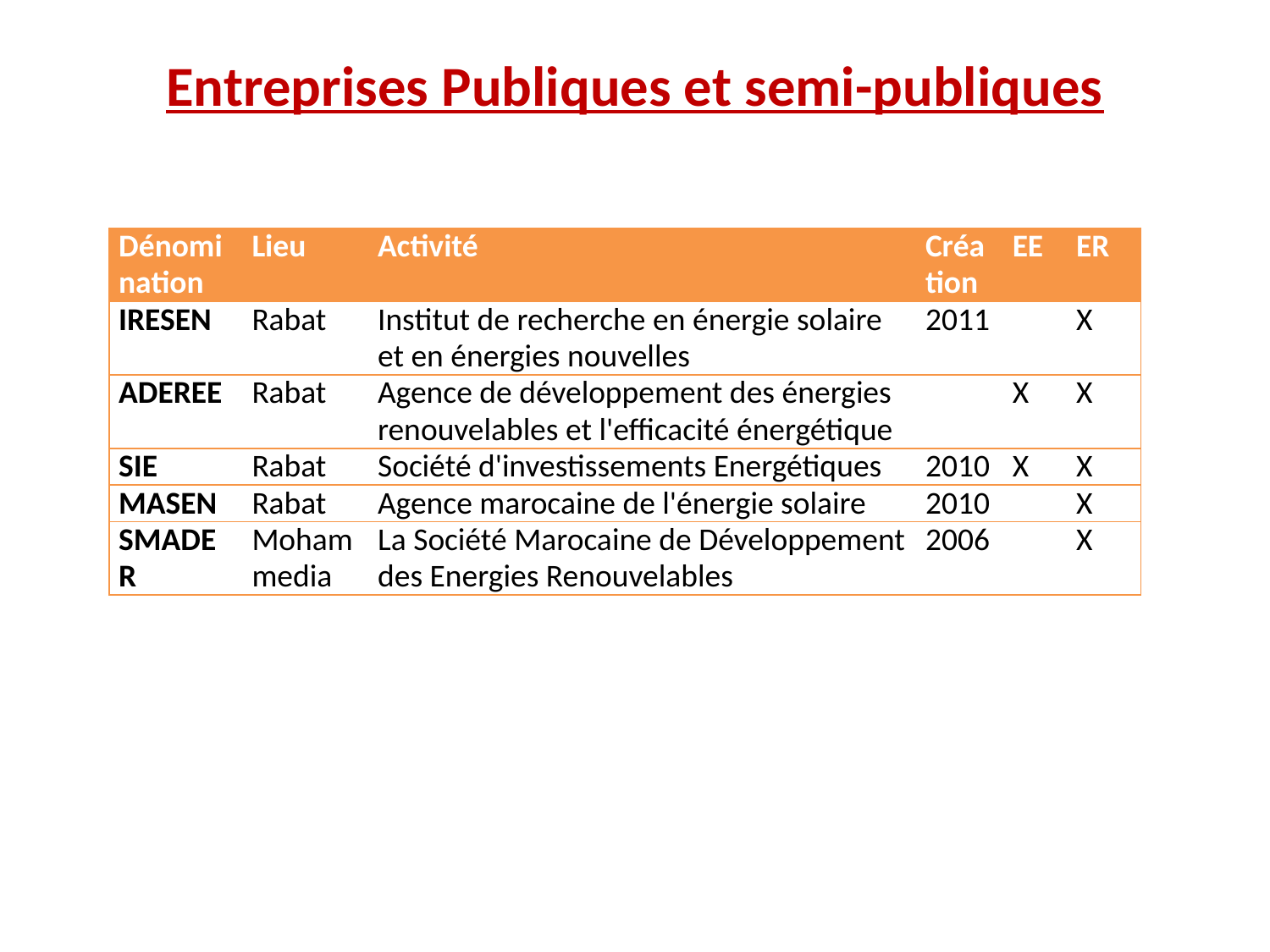

# Entreprises Publiques et semi-publiques
| Dénomination | Lieu | Activité | Création | EE | ER |
| --- | --- | --- | --- | --- | --- |
| IRESEN | Rabat | Institut de recherche en énergie solaire et en énergies nouvelles | 2011 |  | X |
| ADEREE | Rabat | Agence de développement des énergies renouvelables et l'efficacité énergétique |  | X | X |
| SIE | Rabat | Société d'investissements Energétiques | 2010 | X | X |
| MASEN | Rabat | Agence marocaine de l'énergie solaire | 2010 |  | X |
| SMADER | Mohammedia | La Société Marocaine de Développement des Energies Renouvelables | 2006 |  | X |